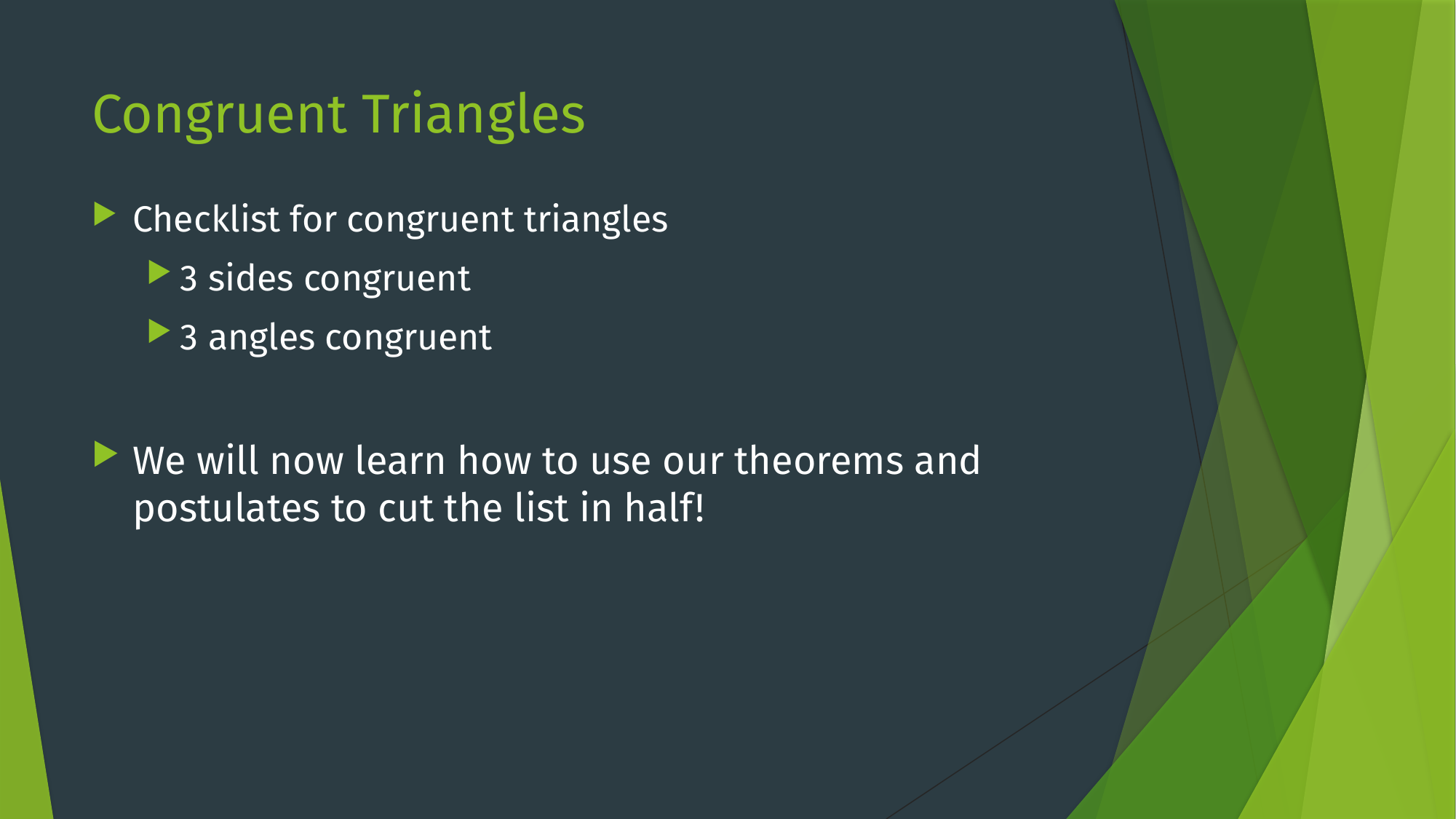

# Congruent Triangles
Checklist for congruent triangles
3 sides congruent
3 angles congruent

We will now learn how to use our theorems and postulates to cut the list in half!